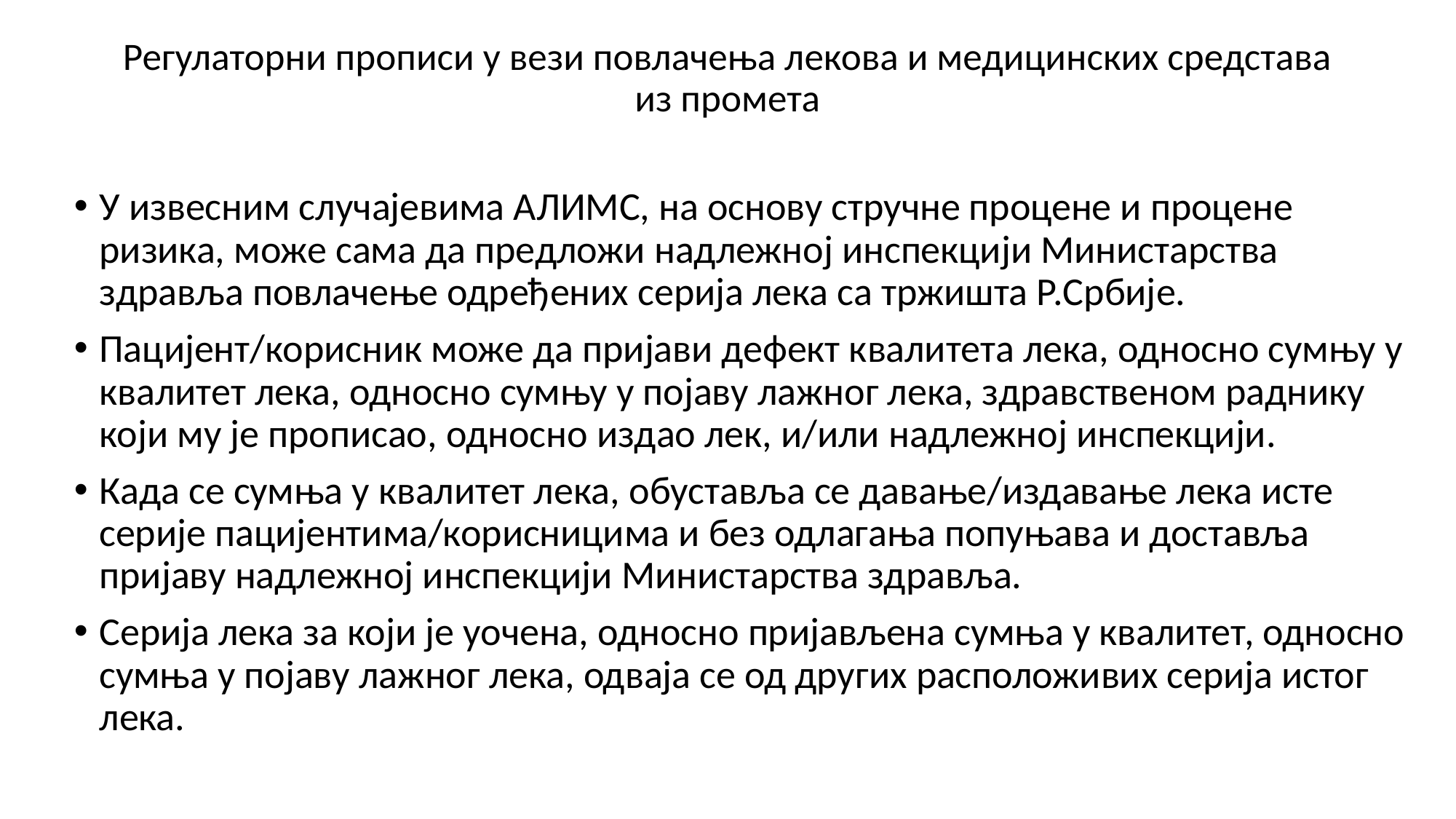

# Регулаторни прописи у вези повлачења лекова и медицинских средстава из промета
У извесним случајевима АЛИМС, на основу стручне процене и процене ризика, може сама да предложи надлежној инспекцији Министарства здравља повлачење одређених серија лека са тржишта Р.Србије.
Пацијент/корисник може да пријави дефект квалитета лека, односно сумњу у квалитет лека, односно сумњу у појаву лажног лека, здравственом раднику који му је прописао, односно издао лек, и/или надлежној инспекцији.
Када се сумња у квалитет лека, обуставља се давање/издавање лека исте серије пацијентима/корисницима и без одлагања попуњава и доставља пријаву надлежној инспекцији Министарства здравља.
Серија лека за који је уочена, односно пријављена сумња у квалитет, односно сумња у појаву лажног лека, одваја се од других расположивих серија истог лека.